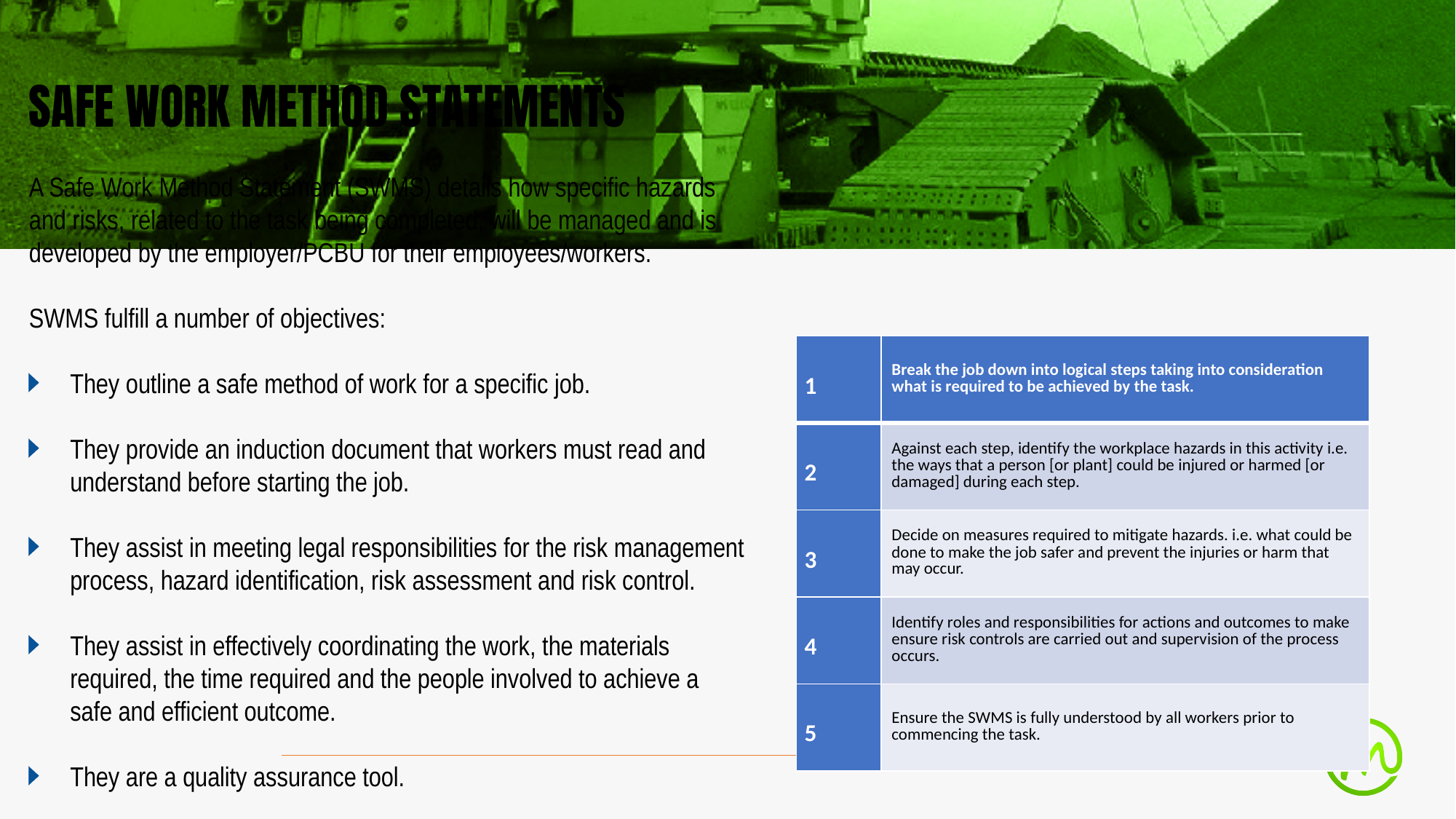

Safe Work Method Statements

A Safe Work Method Statement (SWMS) details how specific hazards and risks, related to the task being completed, will be managed and is developed by the employer/PCBU for their employees/workers.

SWMS fulfill a number of objectives:

They outline a safe method of work for a specific job.

They provide an induction document that workers must read and understand before starting the job.

They assist in meeting legal responsibilities for the risk management process, hazard identification, risk assessment and risk control.

They assist in effectively coordinating the work, the materials required, the time required and the people involved to achieve a safe and efficient outcome.

They are a quality assurance tool.
Completing a SWMS:

| 1 | Break the job down into logical steps taking into consideration what is required to be achieved by the task. |
| --- | --- |
| 2 | Against each step, identify the workplace hazards in this activity i.e. the ways that a person [or plant] could be injured or harmed [or damaged] during each step. |
| 3 | Decide on measures required to mitigate hazards. i.e. what could be done to make the job safer and prevent the injuries or harm that may occur. |
| 4 | Identify roles and responsibilities for actions and outcomes to make ensure risk controls are carried out and supervision of the process occurs. |
| 5 | Ensure the SWMS is fully understood by all workers prior to commencing the task. |